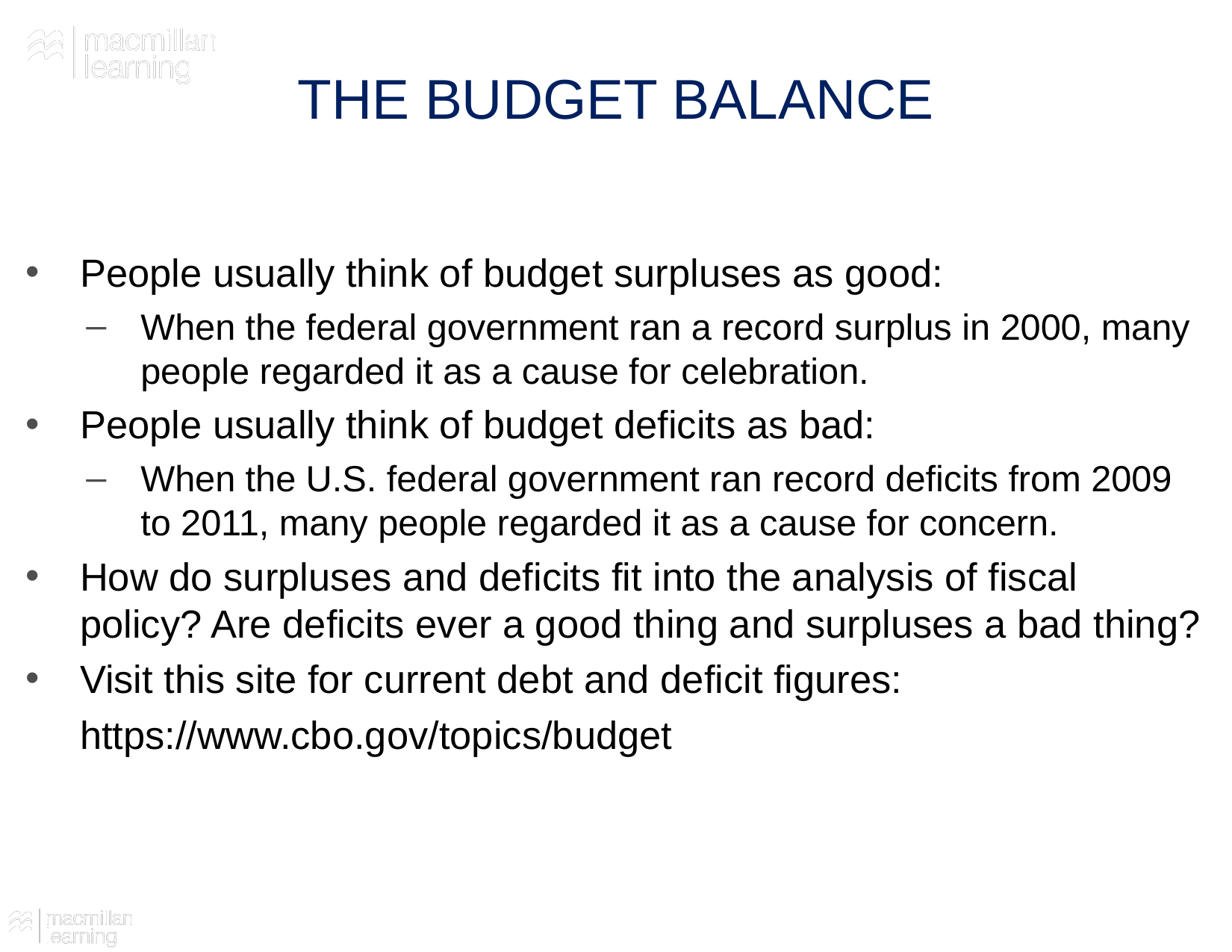

# THE BUDGET BALANCE
People usually think of budget surpluses as good:
When the federal government ran a record surplus in 2000, many people regarded it as a cause for celebration.
People usually think of budget deficits as bad:
When the U.S. federal government ran record deficits from 2009 to 2011, many people regarded it as a cause for concern.
How do surpluses and deficits fit into the analysis of fiscal policy? Are deficits ever a good thing and surpluses a bad thing?
Visit this site for current debt and deficit figures:
	https://www.cbo.gov/topics/budget